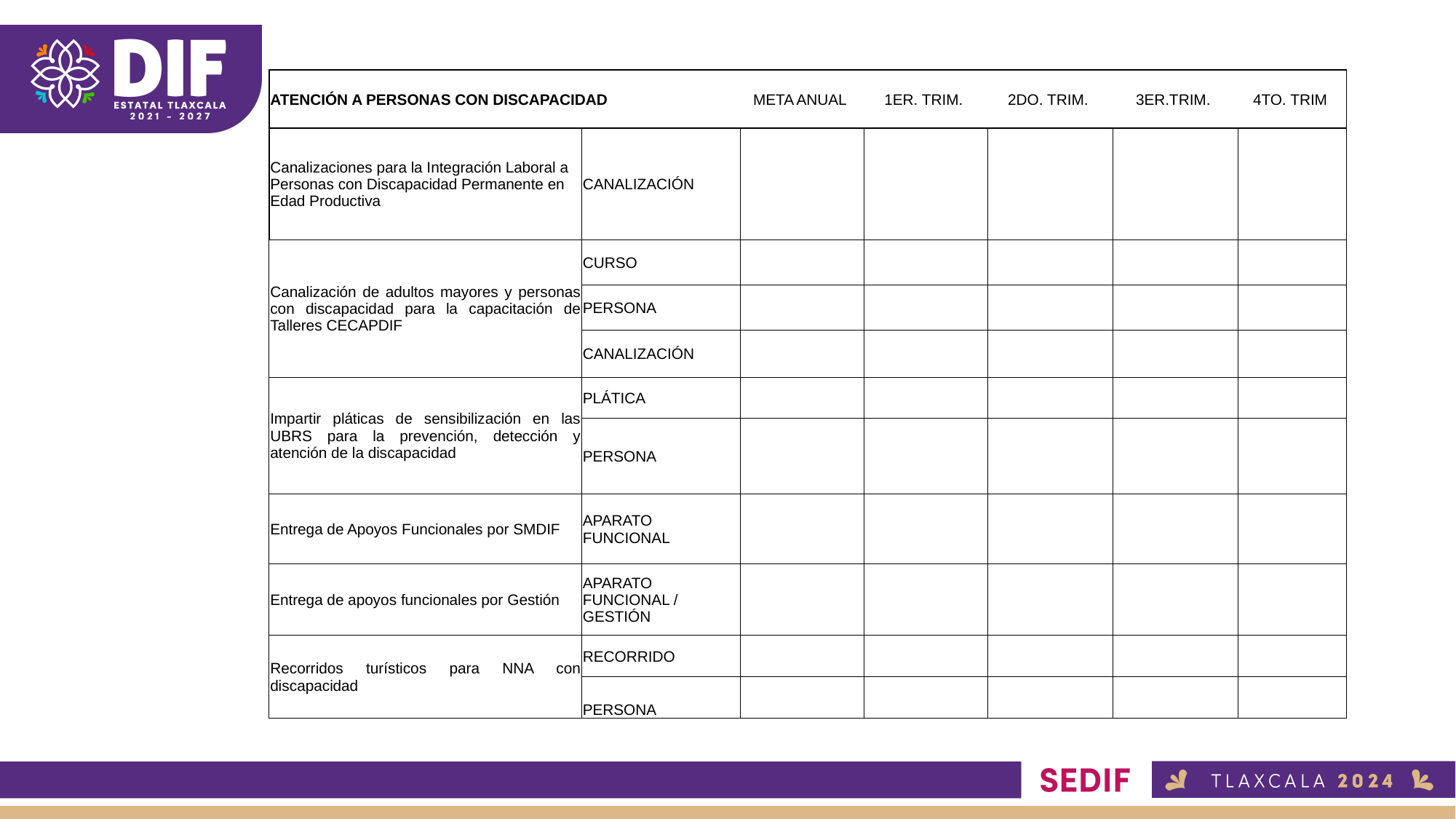

| ATENCIÓN A PERSONAS CON DISCAPACIDAD |  | META ANUAL | 1ER. TRIM. | 2DO. TRIM. | 3ER.TRIM. | 4TO. TRIM |
| --- | --- | --- | --- | --- | --- | --- |
| Canalizaciones para la Integración Laboral a Personas con Discapacidad Permanente en Edad Productiva | CANALIZACIÓN |  |  |  |  |  |
| Canalización de adultos mayores y personas con discapacidad para la capacitación de Talleres CECAPDIF | CURSO |  |  |  |  |  |
|  | PERSONA |  |  |  |  |  |
|  | CANALIZACIÓN |  |  |  |  |  |
| Impartir pláticas de sensibilización en las UBRS para la prevención, detección y atención de la discapacidad | PLÁTICA |  |  |  |  |  |
|  | PERSONA |  |  |  |  |  |
| Entrega de Apoyos Funcionales por SMDIF | APARATO FUNCIONAL |  |  |  |  |  |
| Entrega de apoyos funcionales por Gestión | APARATO FUNCIONAL / GESTIÓN |  |  |  |  |  |
| Recorridos turísticos para NNA con discapacidad | RECORRIDO |  |  |  |  |  |
|  | PERSONA |  |  |  |  |  |